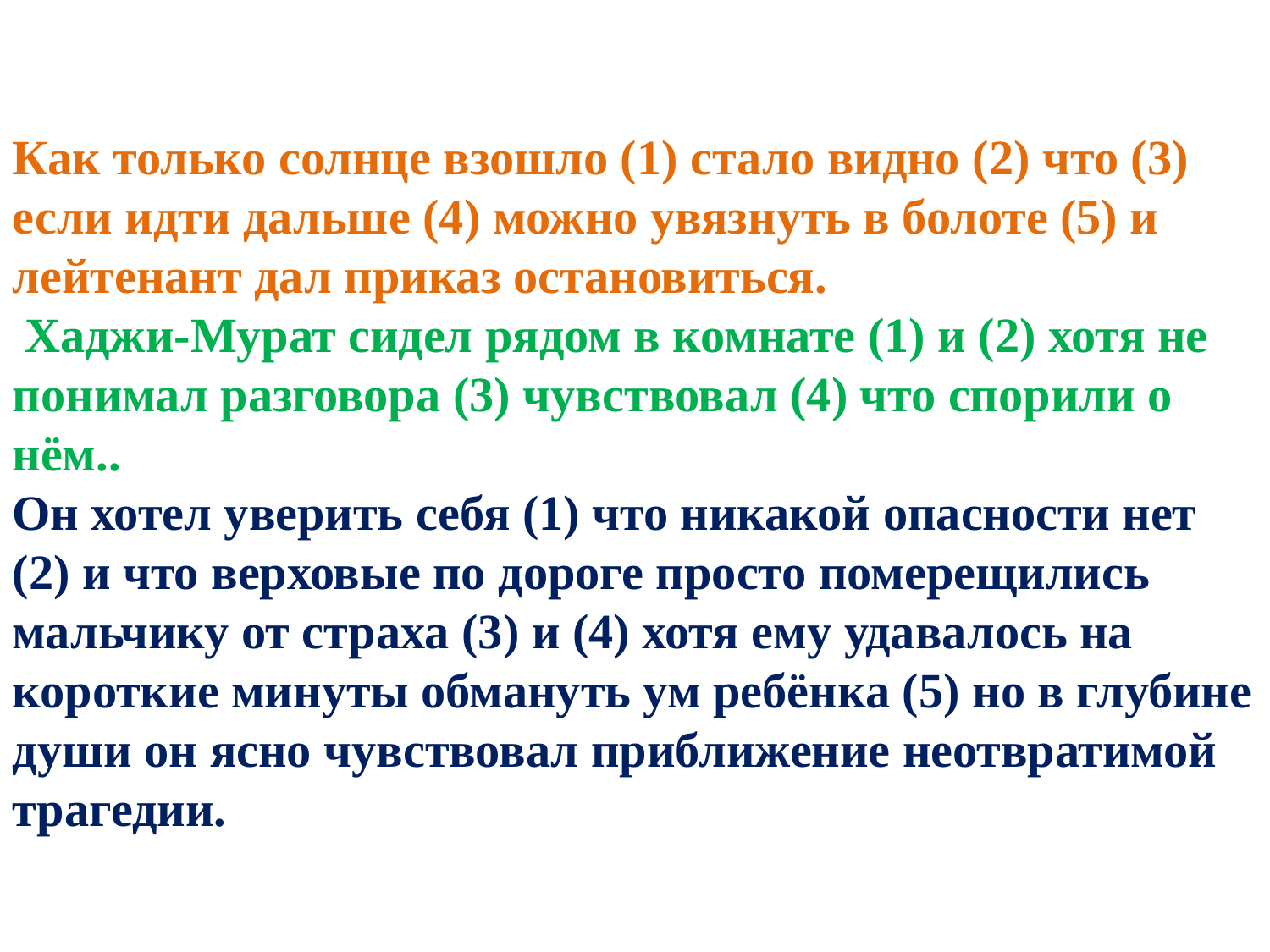

Как только солнце взошло (1) стало видно (2) что (3) если идти дальше (4) можно увязнуть в болоте (5) и лейтенант дал приказ остановиться.
 Хаджи-Мурат сидел рядом в комнате (1) и (2) хотя не понимал разговора (3) чувствовал (4) что спорили о нём..
Он хотел уверить себя (1) что никакой опасности нет (2) и что верховые по дороге просто померещились мальчику от страха (3) и (4) хотя ему удавалось на короткие минуты обмануть ум ребёнка (5) но в глубине души он ясно чувствовал приближение неотвратимой трагедии.